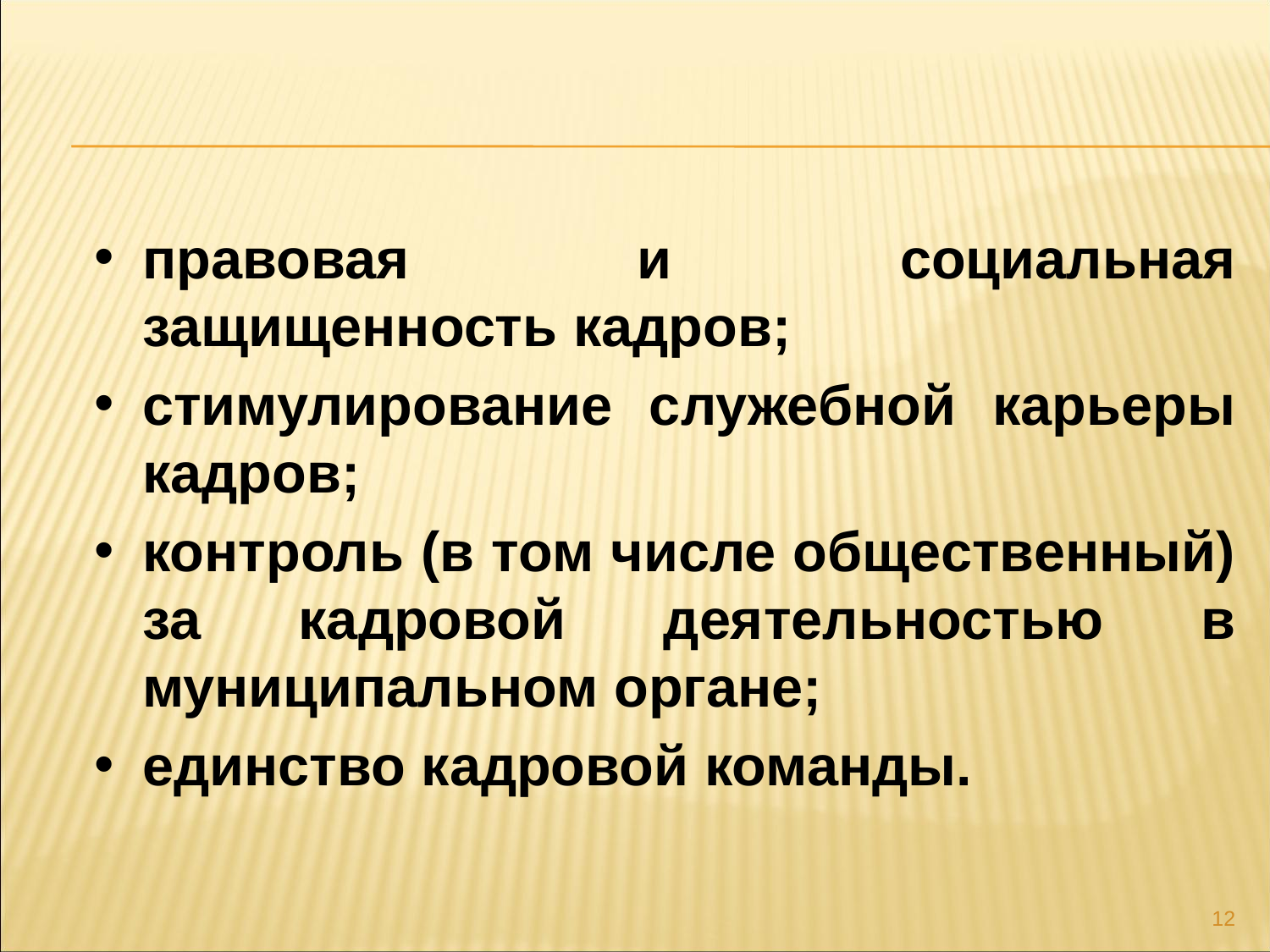

правовая и социальная защищенность кадров;
стимулирование служебной карьеры кадров;
контроль (в том числе общественный) за кадровой деятельностью в муниципальном органе;
единство кадровой команды.
12